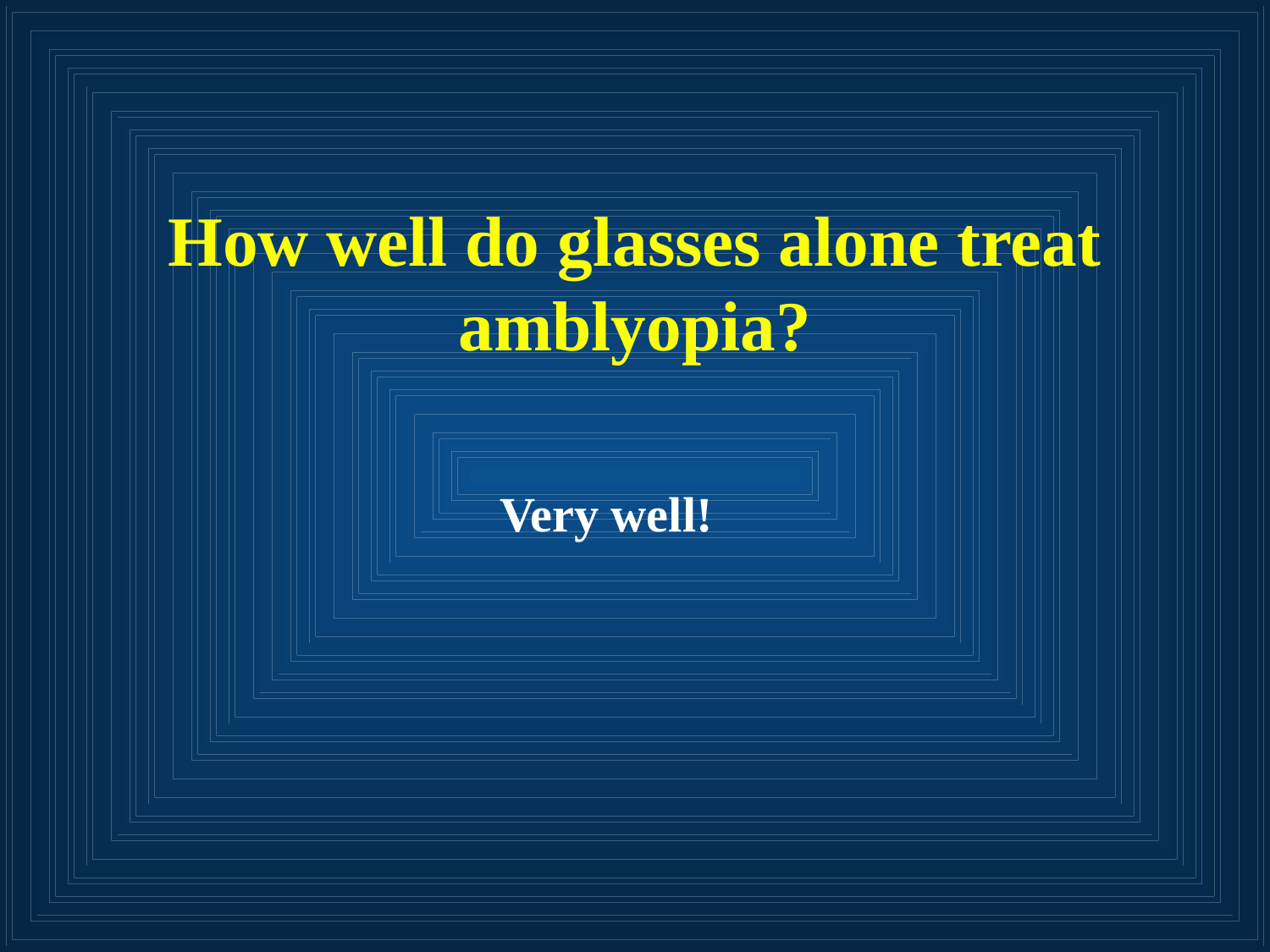

# How well do glasses alone treat amblyopia?
Very well!